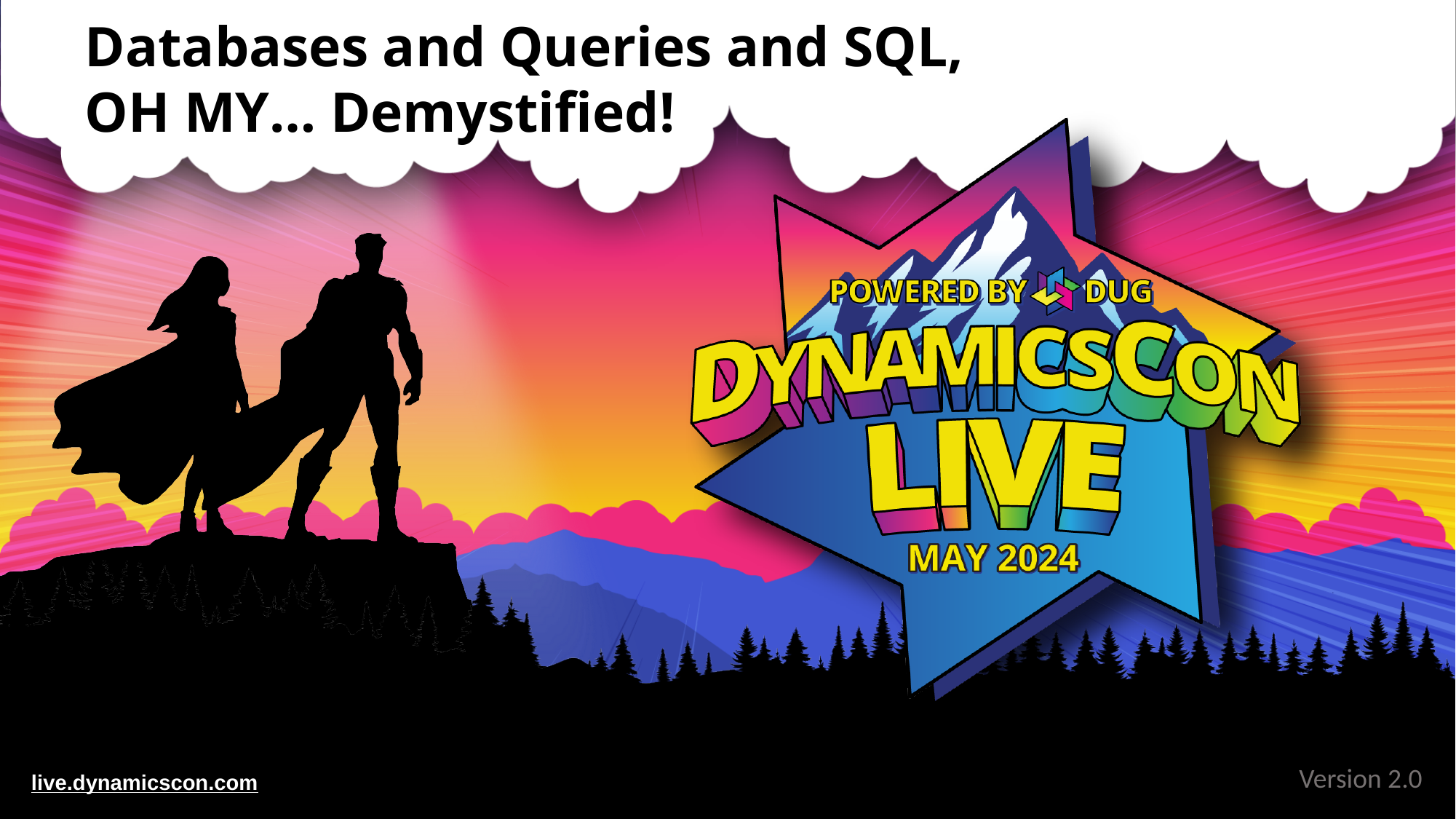

Databases and Queries and SQL,
OH MY… Demystified!
Version 2.0